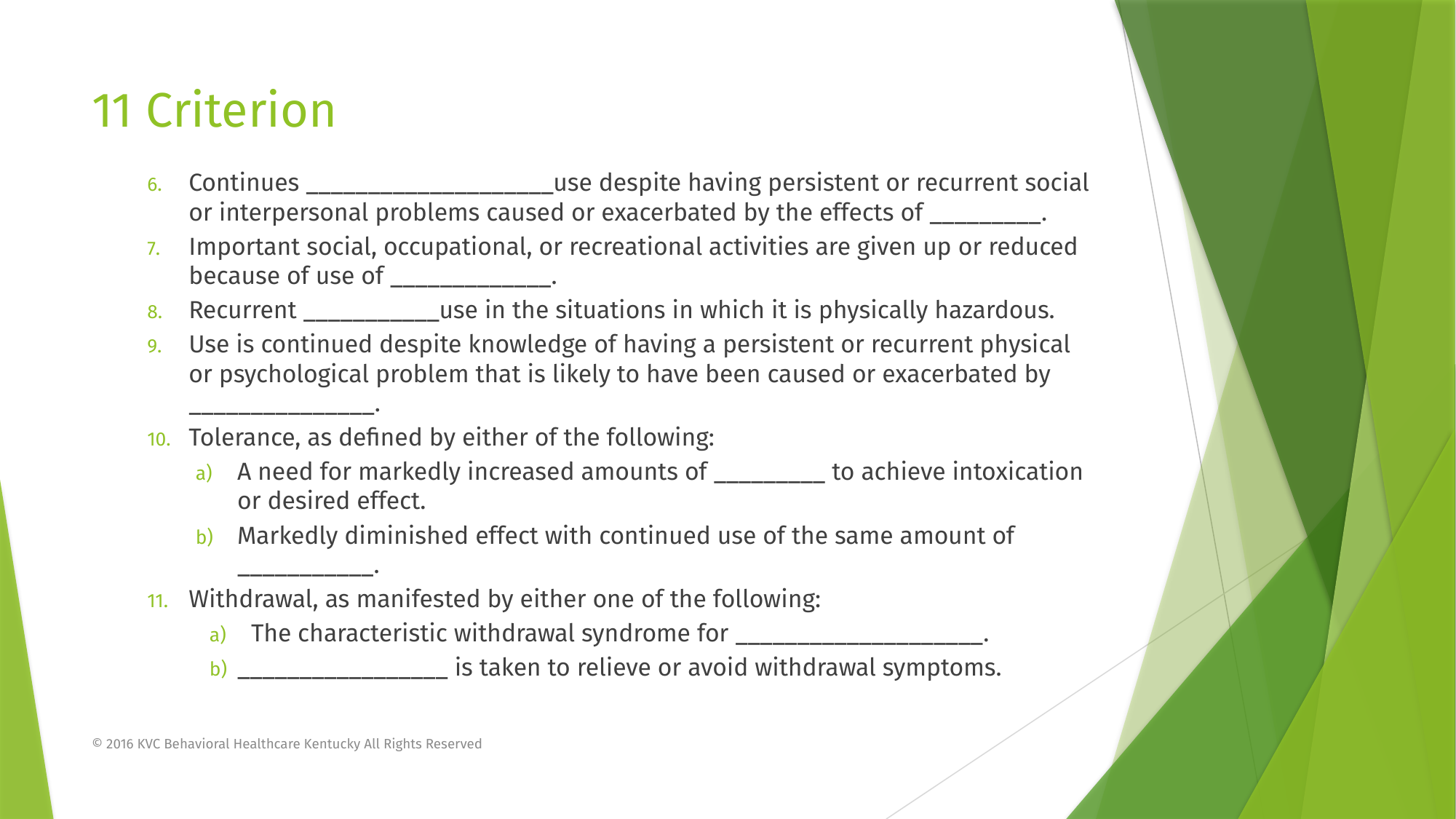

# 11 Criterion
Continues ____________________use despite having persistent or recurrent social or interpersonal problems caused or exacerbated by the effects of _________.
Important social, occupational, or recreational activities are given up or reduced because of use of _____________.
Recurrent ___________use in the situations in which it is physically hazardous.
Use is continued despite knowledge of having a persistent or recurrent physical or psychological problem that is likely to have been caused or exacerbated by _______________.
Tolerance, as defined by either of the following:
A need for markedly increased amounts of _________ to achieve intoxication or desired effect.
Markedly diminished effect with continued use of the same amount of ___________.
Withdrawal, as manifested by either one of the following:
The characteristic withdrawal syndrome for ____________________.
_________________ is taken to relieve or avoid withdrawal symptoms.

© 2016 KVC Behavioral Healthcare Kentucky All Rights Reserved